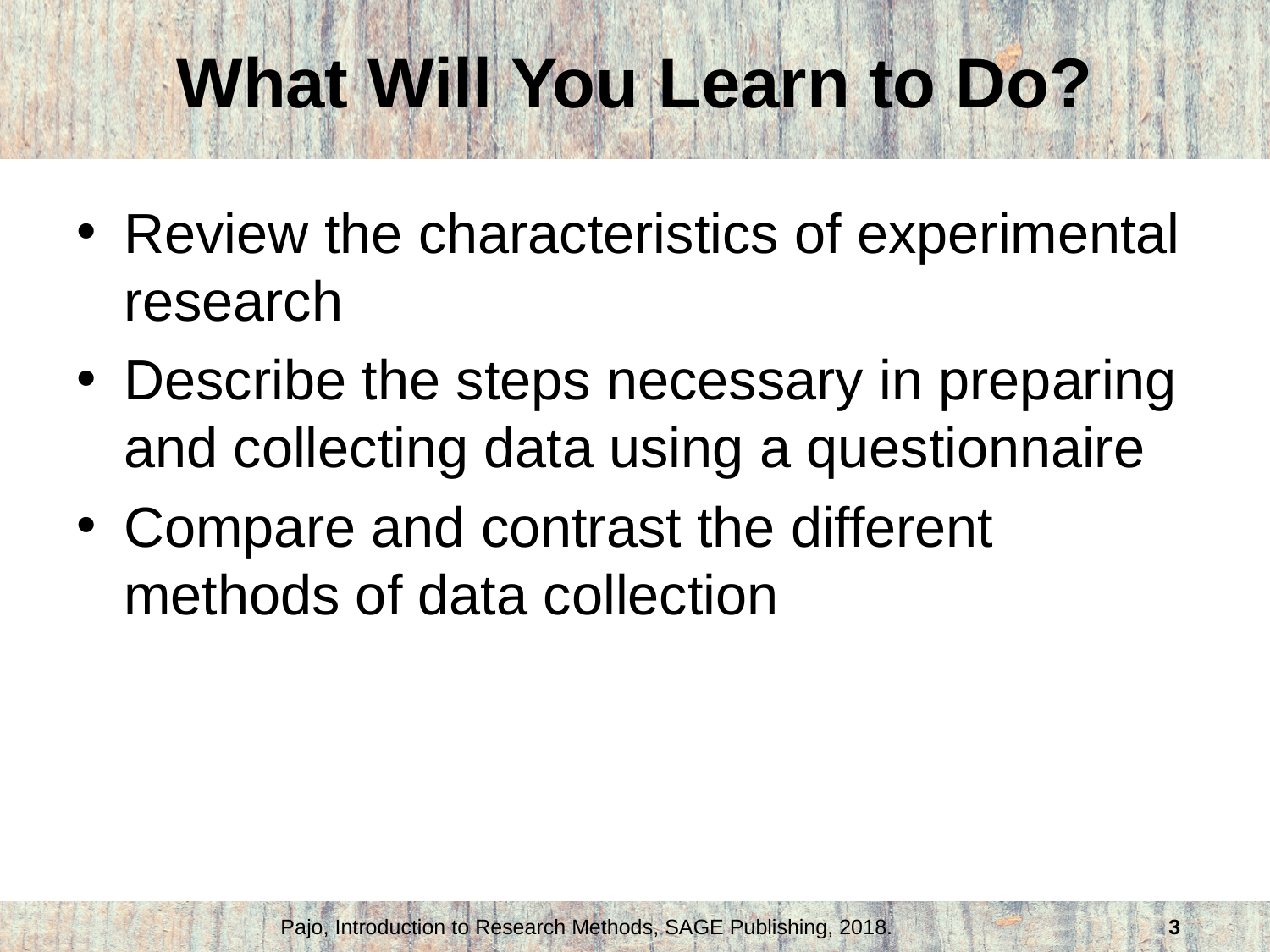

# What Will You Learn to Do?
Review the characteristics of experimental research
Describe the steps necessary in preparing and collecting data using a questionnaire
Compare and contrast the different methods of data collection

Pajo, Introduction to Research Methods, SAGE Publishing, 2018.
3